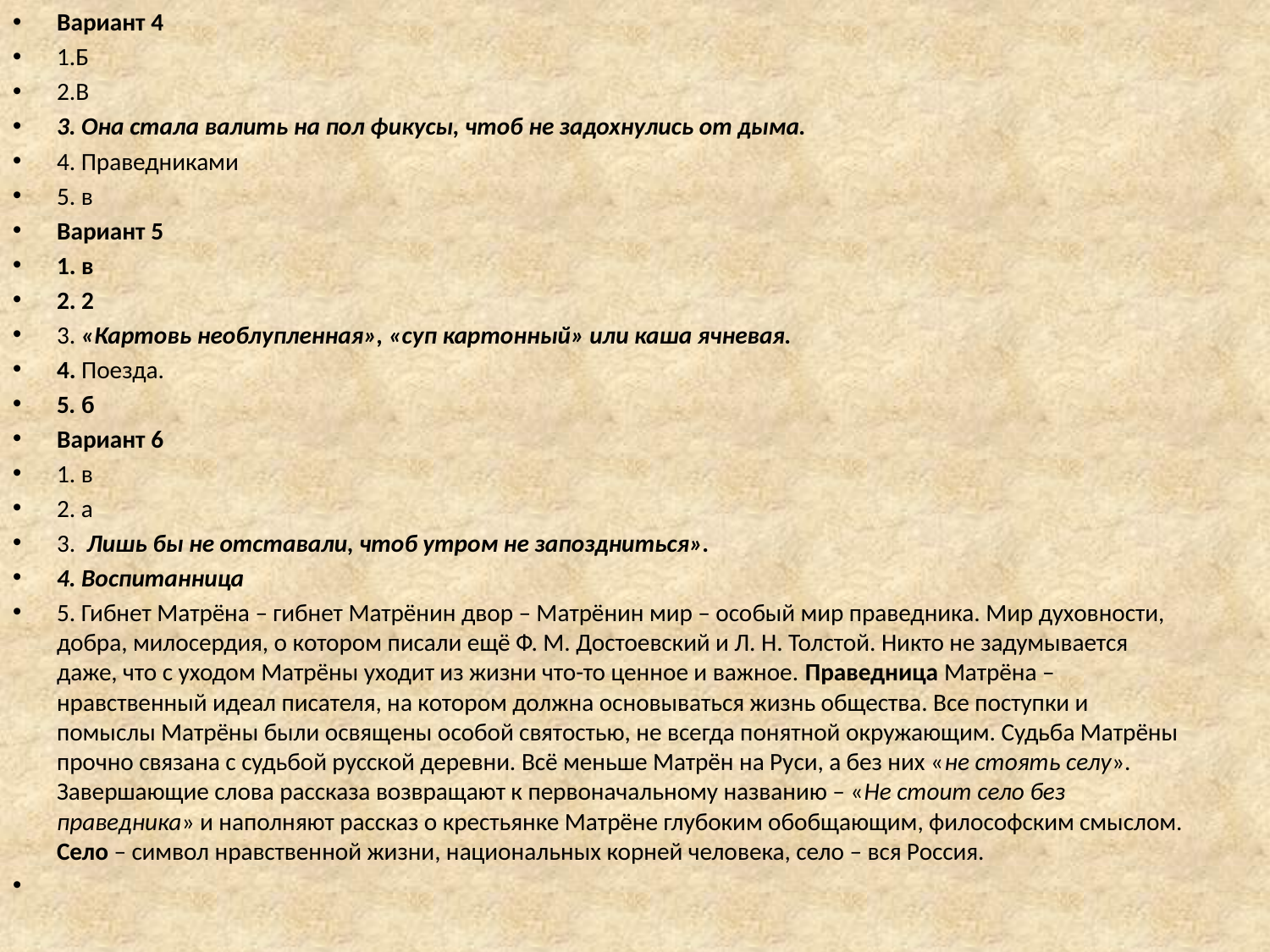

Вариант 4
1.Б
2.В
3. Она стала валить на пол фикусы, чтоб не задохнулись от дыма.
4. Праведниками
5. в
Вариант 5
1. в
2. 2
3. «Картовь необлупленная», «суп картонный» или каша ячневая.
4. Поезда.
5. б
Вариант 6
1. в
2. а
3.  Лишь бы не отставали, чтоб утром не запоздниться».
4. Воспитанница
5. Гибнет Матрёна – гибнет Матрёнин двор – Матрёнин мир – особый мир праведника. Мир духовности, добра, милосердия, о котором писали ещё Ф. М. Достоевский и Л. Н. Толстой. Никто не задумывается даже, что с уходом Матрёны уходит из жизни что-то ценное и важное. Праведница Матрёна – нравственный идеал писателя, на котором должна основываться жизнь общества. Все поступки и помыслы Матрёны были освящены особой святостью, не всегда понятной окружающим. Судьба Матрёны прочно связана с судьбой русской деревни. Всё меньше Матрён на Руси, а без них «не стоять селу». Завершающие слова рассказа возвращают к первоначальному названию – «Не стоит село без праведника» и наполняют рассказ о крестьянке Матрёне глубоким обобщающим, философским смыслом. Село – символ нравственной жизни, национальных корней человека, село – вся Россия.

#